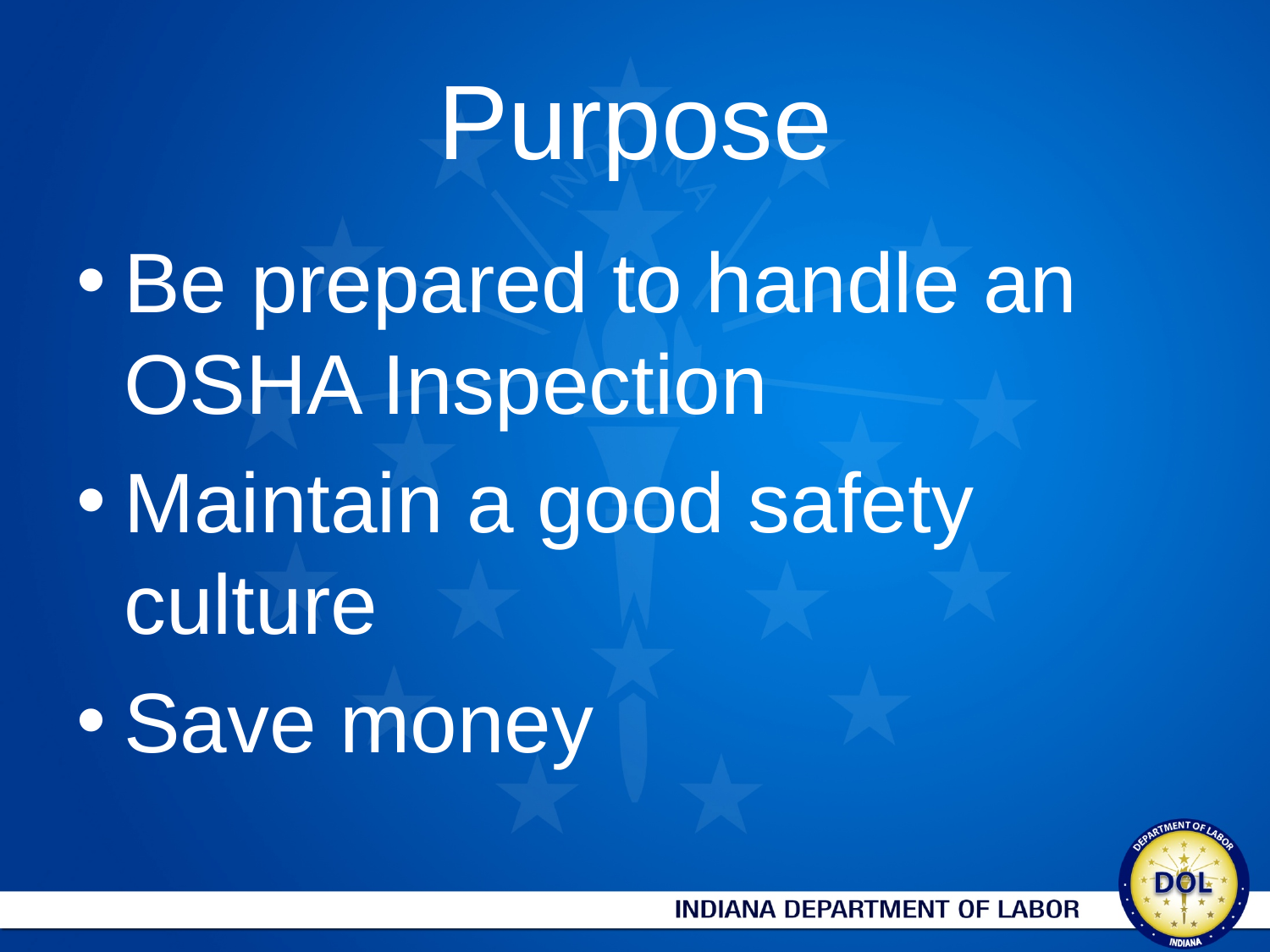

# Purpose
Be prepared to handle an OSHA Inspection
Maintain a good safety culture
Save money